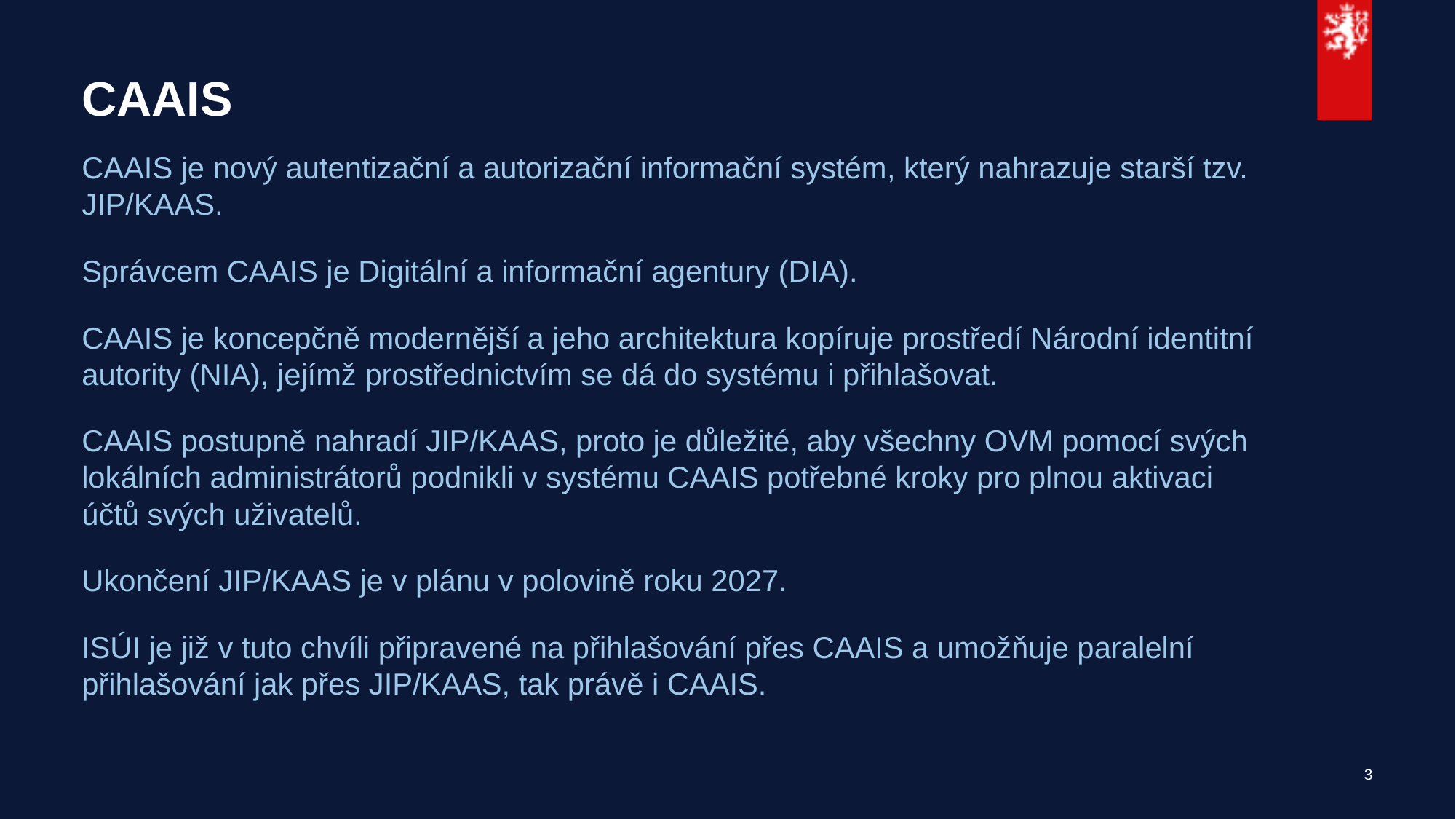

# CAAIS
CAAIS je nový autentizační a autorizační informační systém, který nahrazuje starší tzv. JIP/KAAS.
Správcem CAAIS je Digitální a informační agentury (DIA).
CAAIS je koncepčně modernější a jeho architektura kopíruje prostředí Národní identitní autority (NIA), jejímž prostřednictvím se dá do systému i přihlašovat.
CAAIS postupně nahradí JIP/KAAS, proto je důležité, aby všechny OVM pomocí svých lokálních administrátorů podnikli v systému CAAIS potřebné kroky pro plnou aktivaci účtů svých uživatelů.
Ukončení JIP/KAAS je v plánu v polovině roku 2027.
ISÚI je již v tuto chvíli připravené na přihlašování přes CAAIS a umožňuje paralelní přihlašování jak přes JIP/KAAS, tak právě i CAAIS.

3